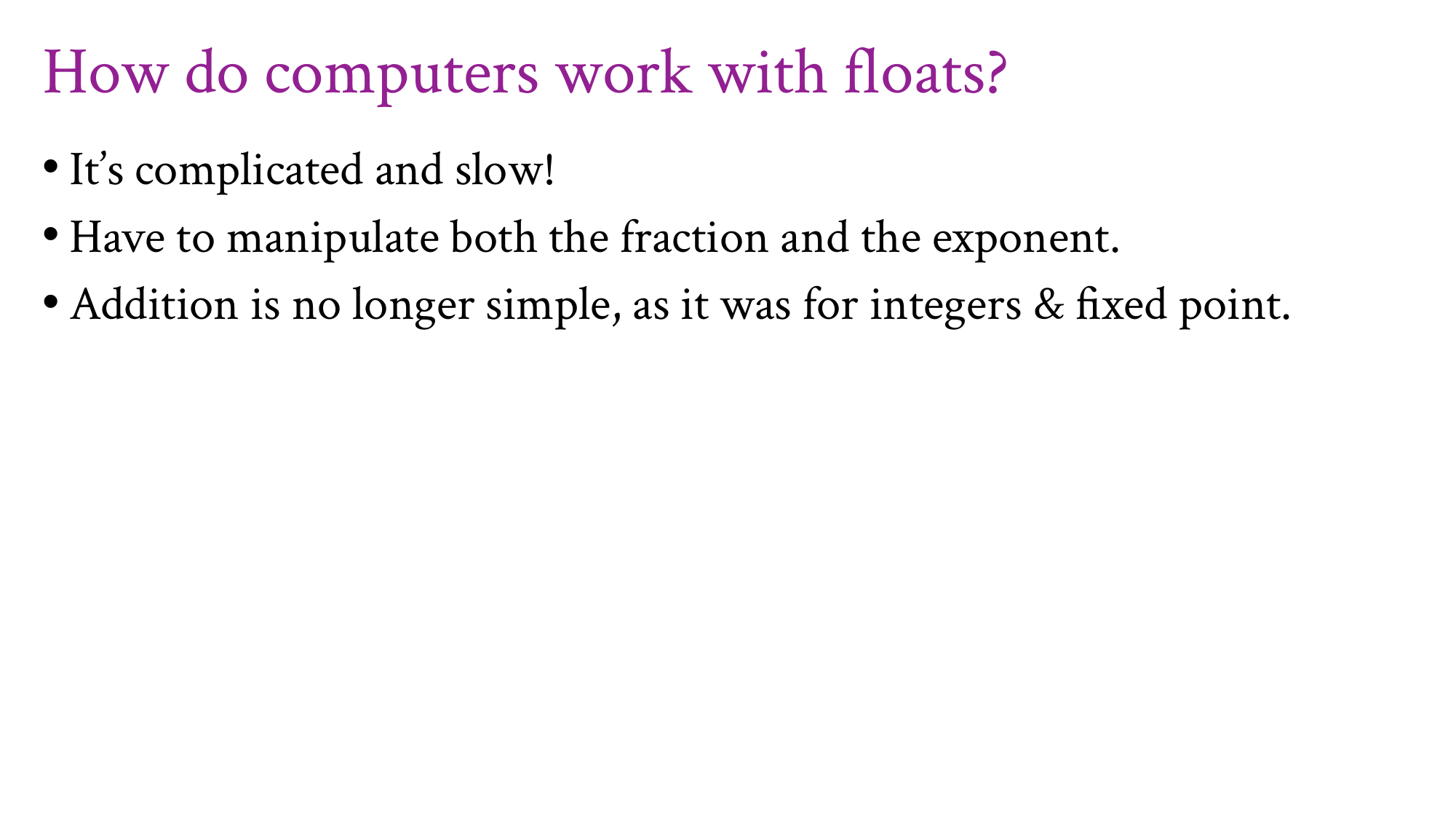

# How do computers work with floats?
It’s complicated and slow!
Have to manipulate both the fraction and the exponent.
Addition is no longer simple, as it was for integers & fixed point.